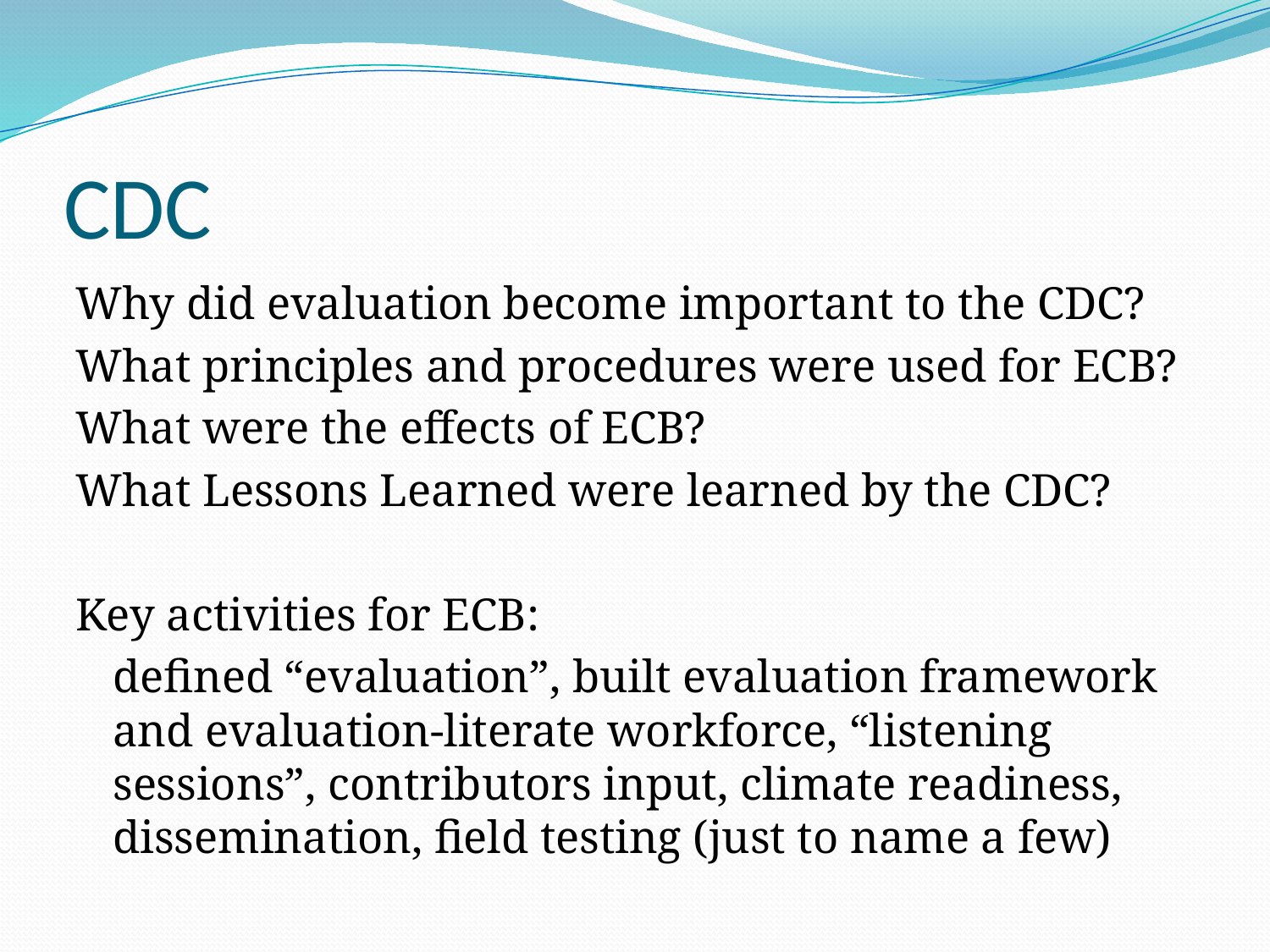

# CDC
Why did evaluation become important to the CDC?
What principles and procedures were used for ECB?
What were the effects of ECB?
What Lessons Learned were learned by the CDC?

Key activities for ECB:
	defined “evaluation”, built evaluation framework and evaluation-literate workforce, “listening sessions”, contributors input, climate readiness, dissemination, field testing (just to name a few)